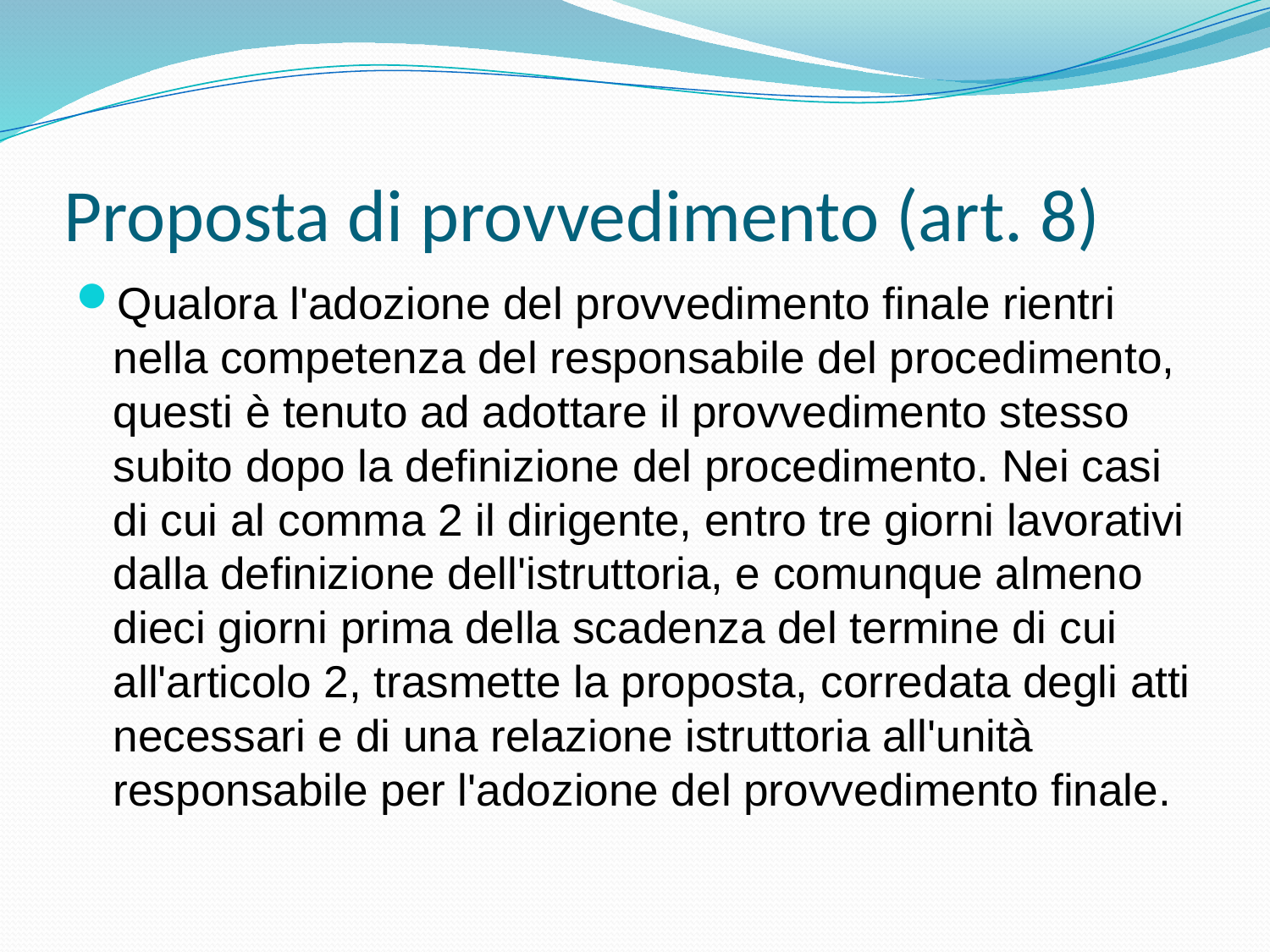

# Proposta di provvedimento (art. 8)
Qualora l'adozione del provvedimento finale rientri nella competenza del responsabile del procedimento, questi è tenuto ad adottare il provvedimento stesso subito dopo la definizione del procedimento. Nei casi di cui al comma 2 il dirigente, entro tre giorni lavorativi dalla definizione dell'istruttoria, e comunque almeno dieci giorni prima della scadenza del termine di cui all'articolo 2, trasmette la proposta, corredata degli atti necessari e di una relazione istruttoria all'unità responsabile per l'adozione del provvedimento finale.